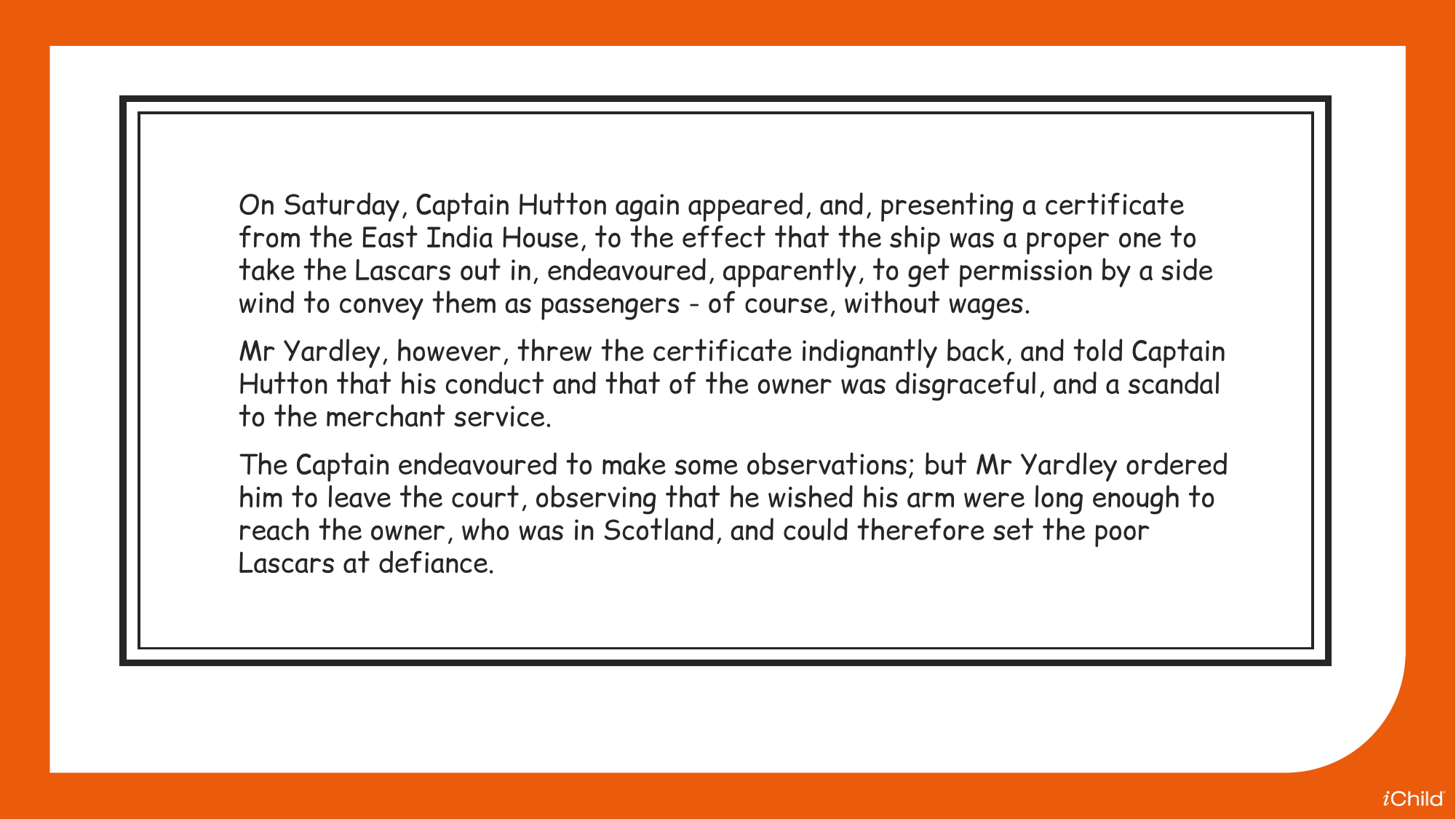

On Saturday, Captain Hutton again appeared, and, presenting a certificate from the East India House, to the effect that the ship was a proper one to take the Lascars out in, endeavoured, apparently, to get permission by a side wind to convey them as passengers - of course, without wages.
Mr Yardley, however, threw the certificate indignantly back, and told Captain Hutton that his conduct and that of the owner was disgraceful, and a scandal to the merchant service.
The Captain endeavoured to make some observations; but Mr Yardley ordered him to leave the court, observing that he wished his arm were long enough to reach the owner, who was in Scotland, and could therefore set the poor Lascars at defiance.